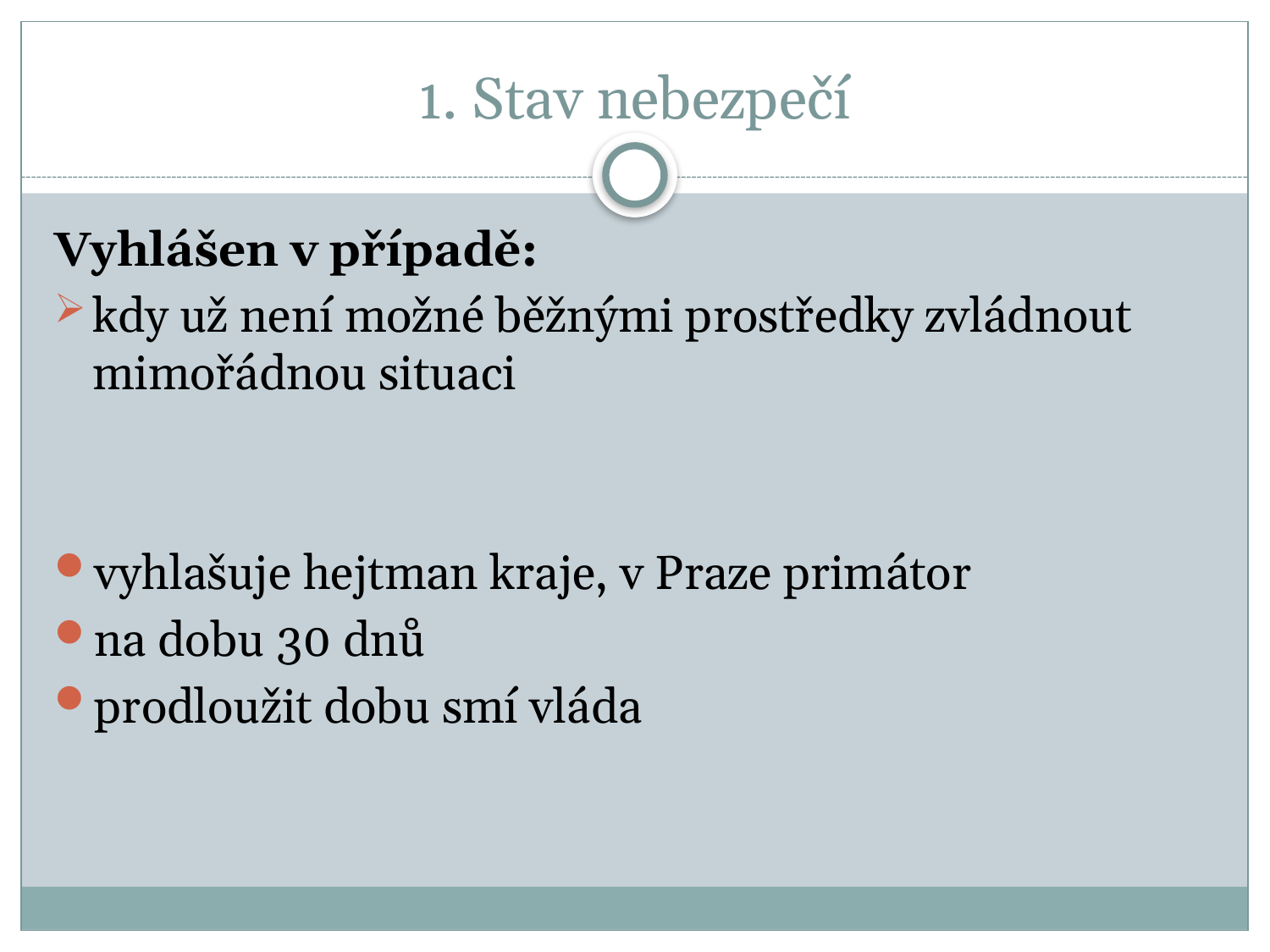

# 1. Stav nebezpečí
Vyhlášen v případě:
kdy už není možné běžnými prostředky zvládnout mimořádnou situaci

vyhlašuje hejtman kraje, v Praze primátor
na dobu 30 dnů
prodloužit dobu smí vláda